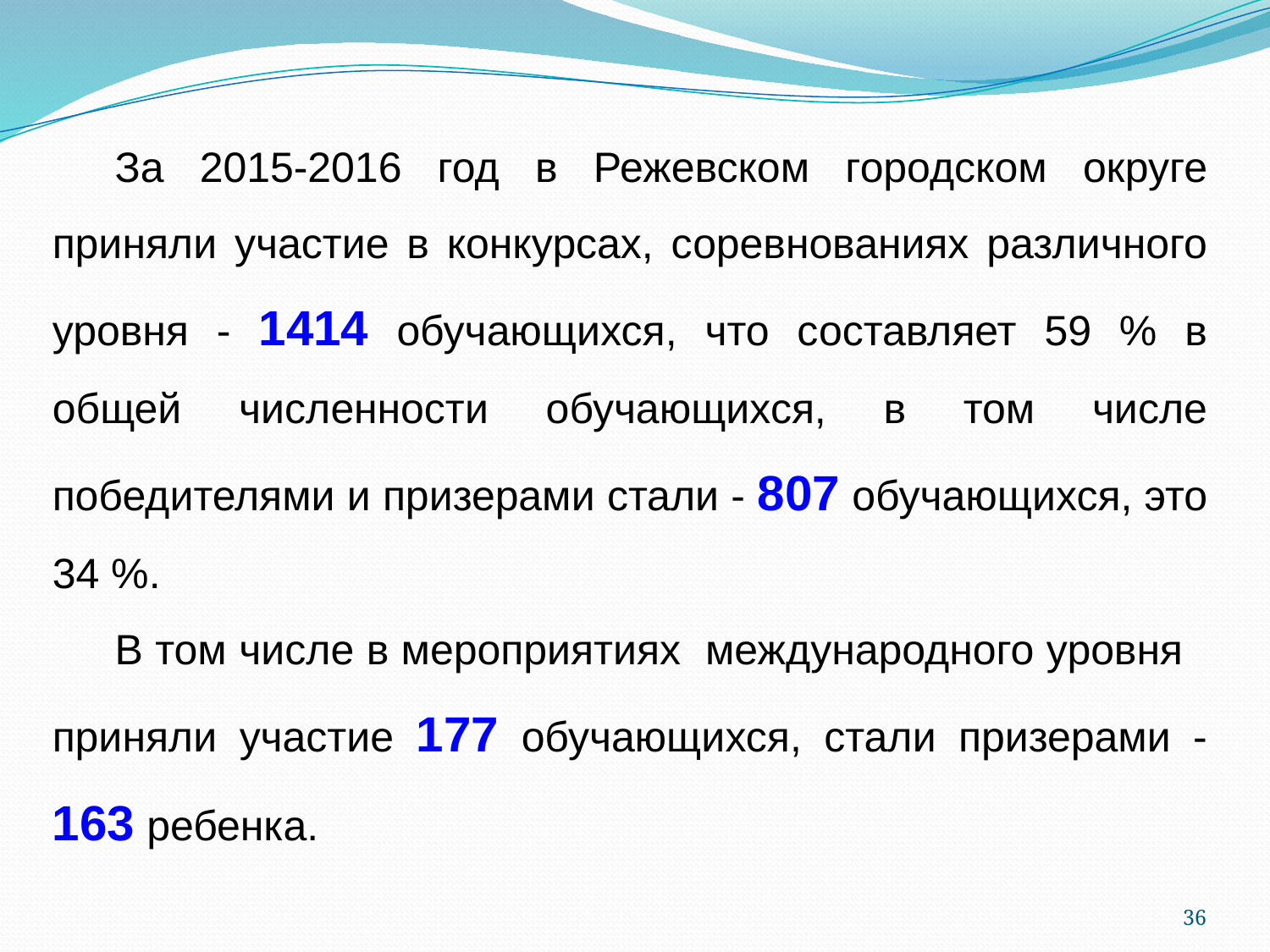

За 2015-2016 год в Режевском городском округе приняли участие в конкурсах, соревнованиях различного уровня - 1414 обучающихся, что составляет 59 % в общей численности обучающихся, в том числе победителями и призерами стали - 807 обучающихся, это 34 %.
В том числе в мероприятиях  международного уровня   приняли участие 177 обучающихся, стали призерами - 163 ребенка.
36